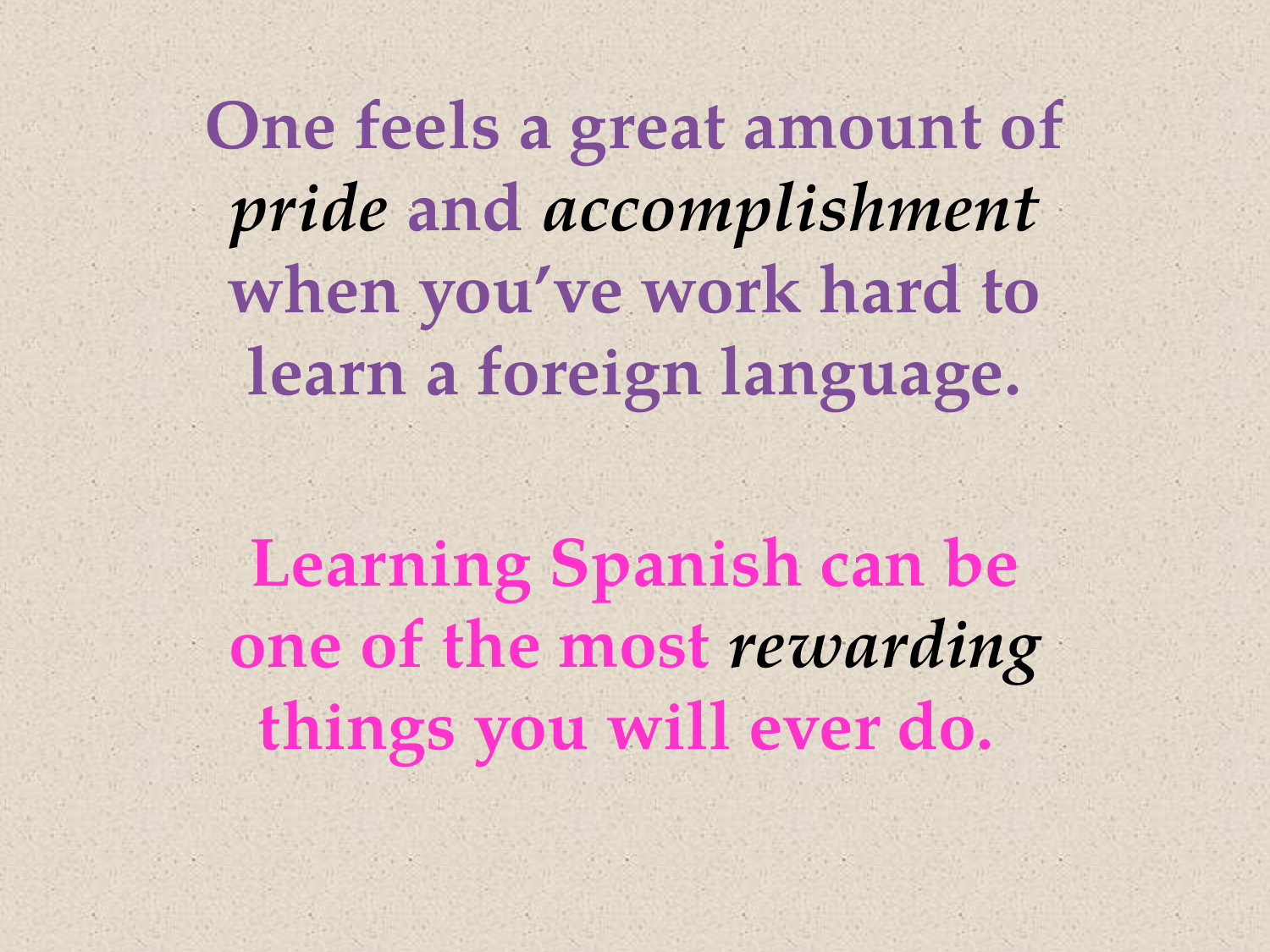

One feels a great amount of pride and accomplishment when you’ve work hard to learn a foreign language.

Learning Spanish can be one of the most rewarding things you will ever do.

#